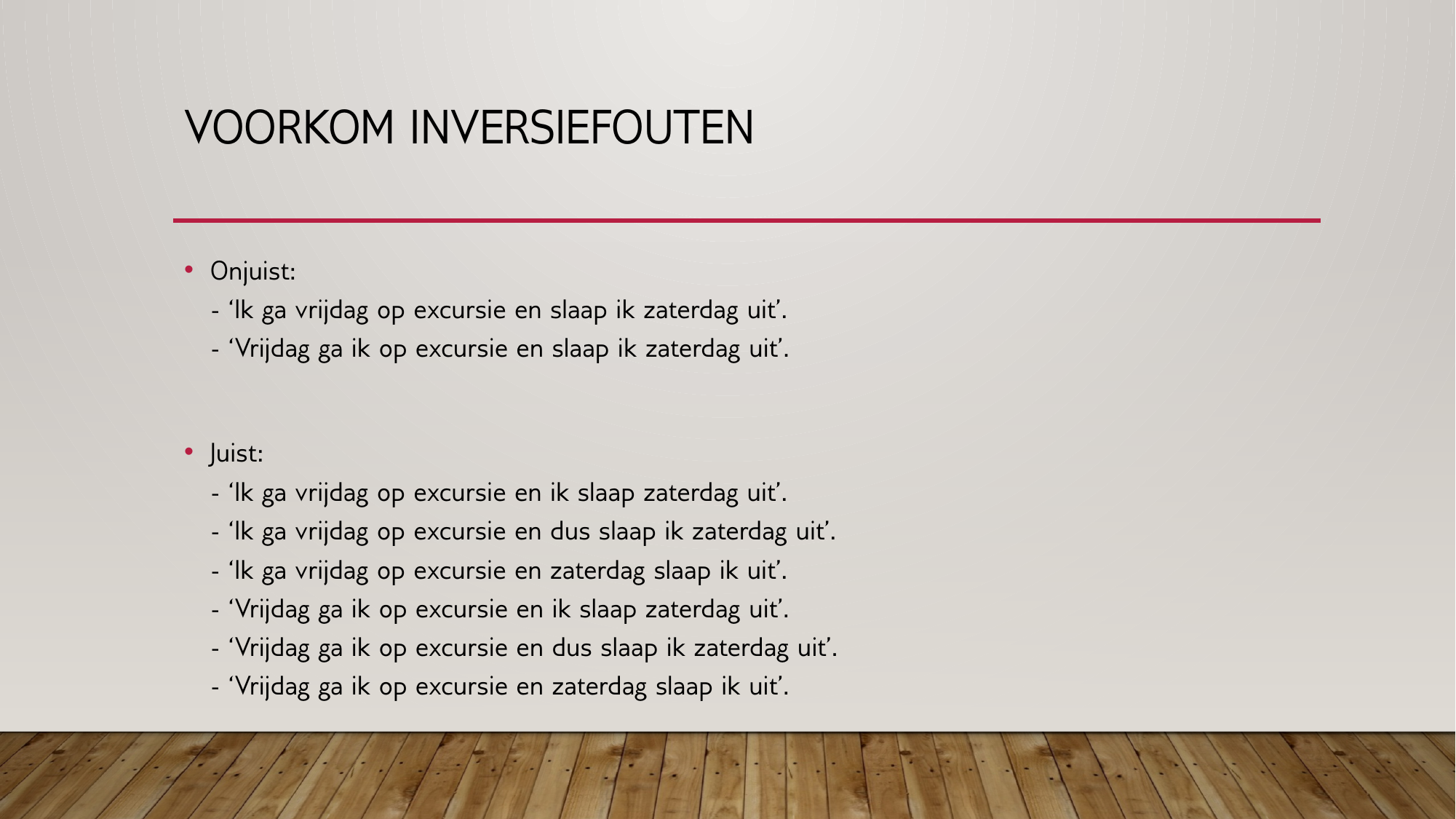

# Voorkom inversiefouten
Onjuist:
- ‘Ik ga vrijdag op excursie en slaap ik zaterdag uit’.
- ‘Vrijdag ga ik op excursie en slaap ik zaterdag uit’.

Juist:
- ‘Ik ga vrijdag op excursie en ik slaap zaterdag uit’.
- ‘Ik ga vrijdag op excursie en dus slaap ik zaterdag uit’.
- ‘Ik ga vrijdag op excursie en zaterdag slaap ik uit’.
- ‘Vrijdag ga ik op excursie en ik slaap zaterdag uit’.
- ‘Vrijdag ga ik op excursie en dus slaap ik zaterdag uit’.
- ‘Vrijdag ga ik op excursie en zaterdag slaap ik uit’.